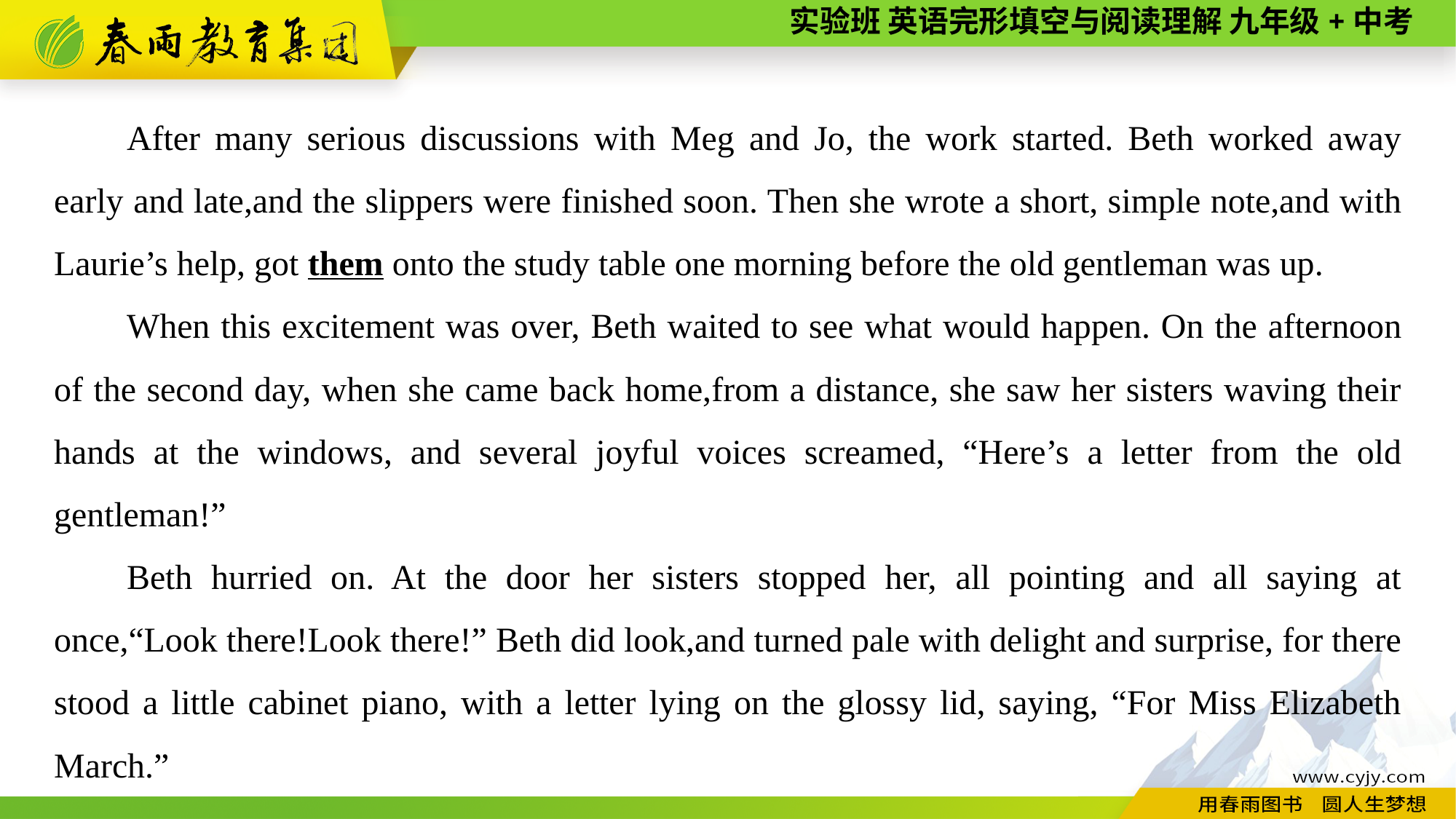

After many serious discussions with Meg and Jo, the work started. Beth worked away early and late,and the slippers were finished soon. Then she wrote a short, simple note,and with Laurie’s help, got them onto the study table one morning before the old gentleman was up.
When this excitement was over, Beth waited to see what would happen. On the afternoon of the second day, when she came back home,from a distance, she saw her sisters waving their hands at the windows, and several joyful voices screamed, “Here’s a letter from the old gentleman!”
Beth hurried on. At the door her sisters stopped her, all pointing and all saying at once,“Look there!Look there!” Beth did look,and turned pale with delight and surprise, for there stood a little cabinet piano, with a letter lying on the glossy lid, saying, “For Miss Elizabeth March.”